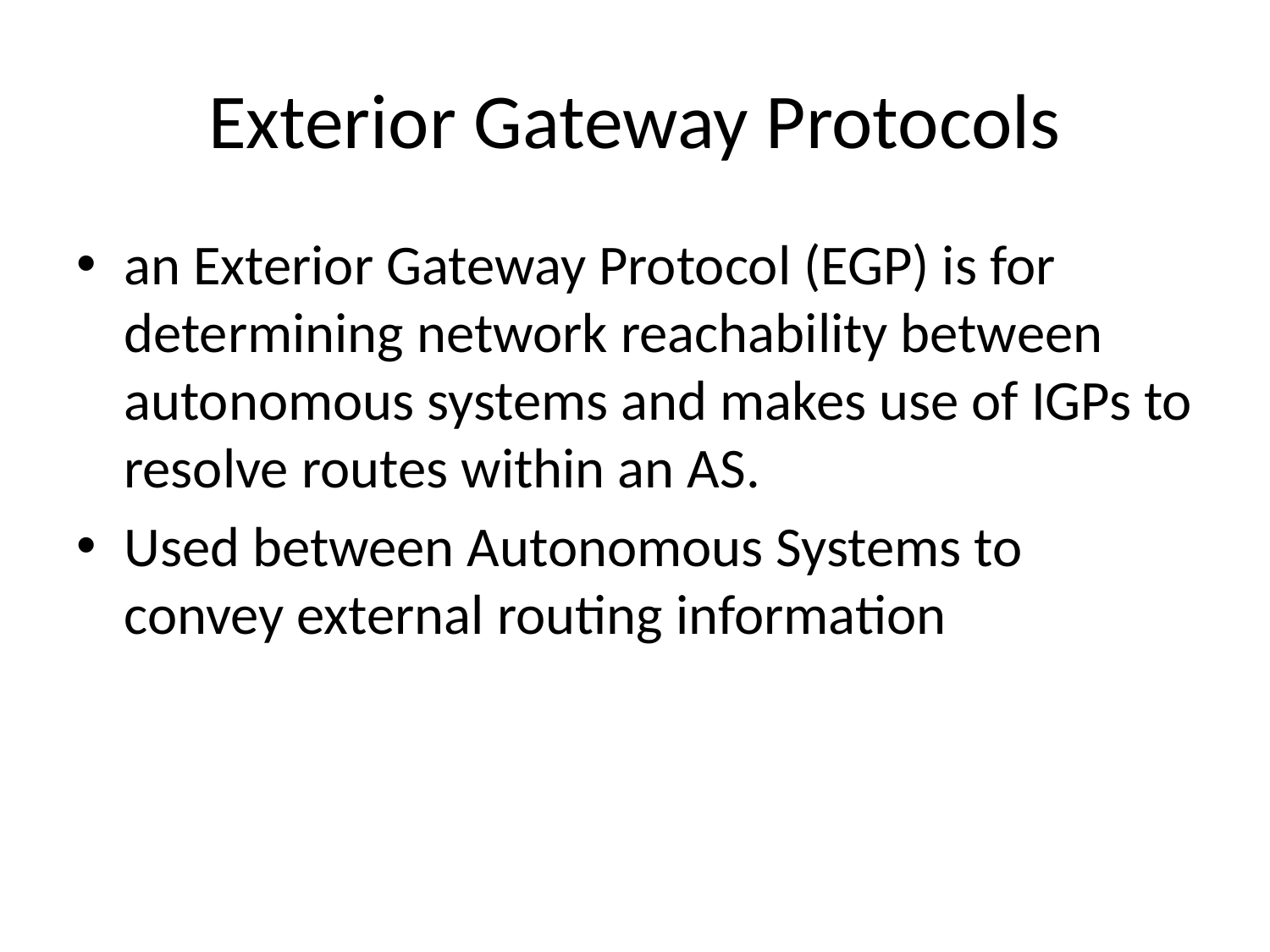

# Exterior Gateway Protocols
an Exterior Gateway Protocol (EGP) is for determining network reachability between autonomous systems and makes use of IGPs to resolve routes within an AS.
Used between Autonomous Systems to convey external routing information